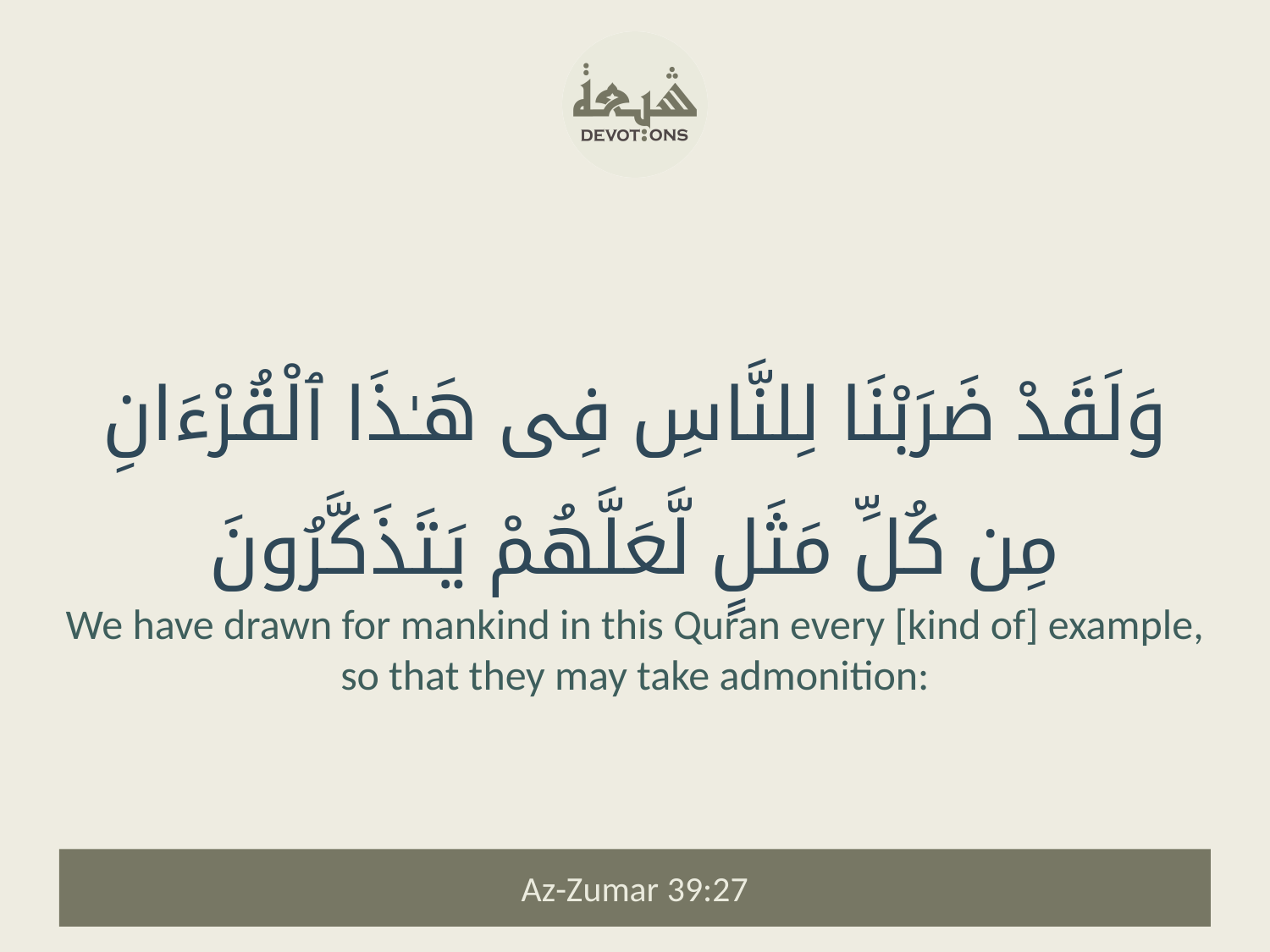

وَلَقَدْ ضَرَبْنَا لِلنَّاسِ فِى هَـٰذَا ٱلْقُرْءَانِ مِن كُلِّ مَثَلٍ لَّعَلَّهُمْ يَتَذَكَّرُونَ
We have drawn for mankind in this Quran every [kind of] example, so that they may take admonition:
Az-Zumar 39:27